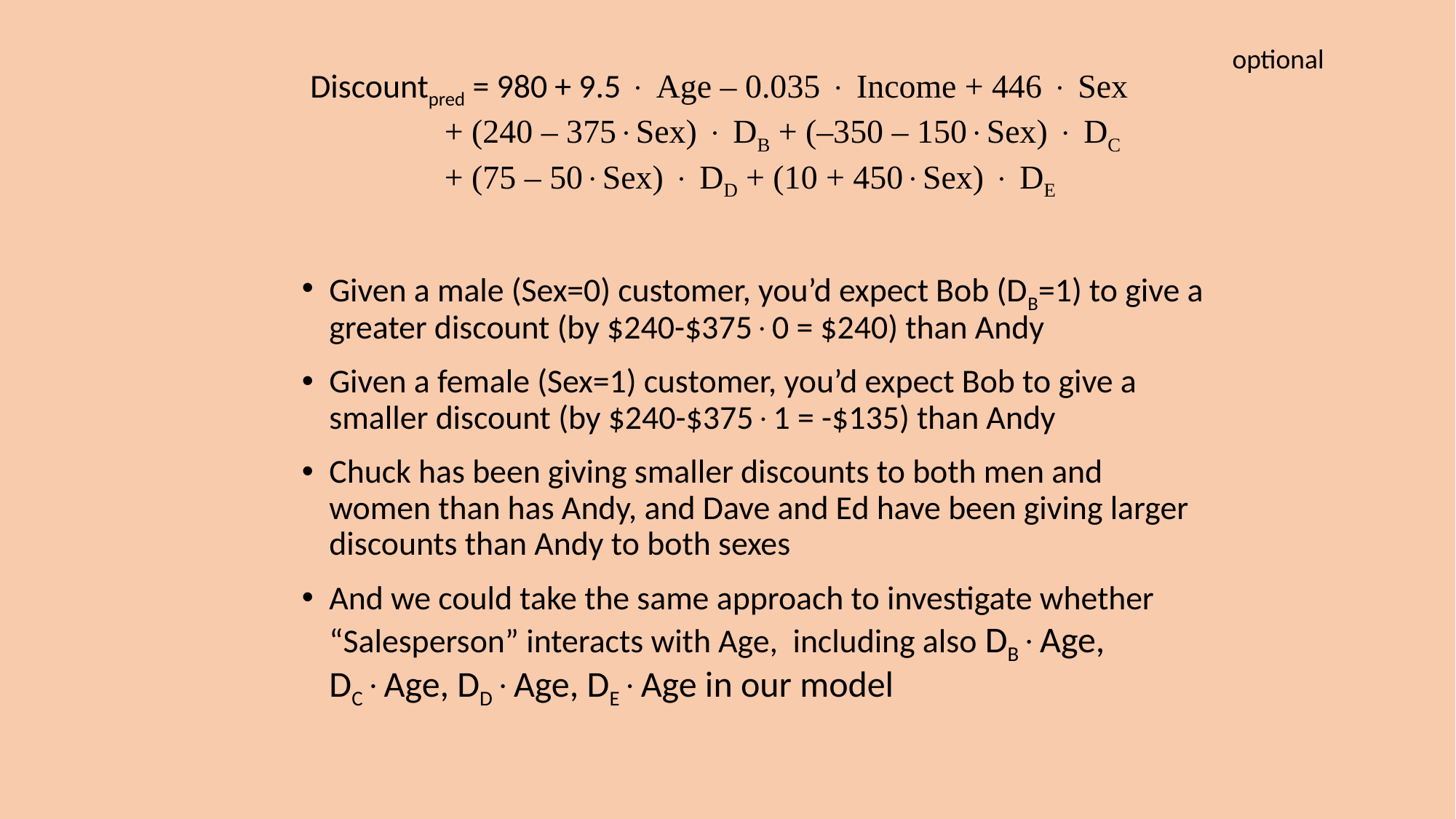

# Discountpred = 980 + 9.5 ⋅ Age – 0.035 ⋅ Income + 446 ⋅ Sex + (240 – 375⋅Sex) ⋅ DB + (–350 – 150⋅Sex) ⋅ DC + (75 – 50⋅Sex) ⋅ DD + (10 + 450⋅Sex) ⋅ DE
optional
Given a male (Sex=0) customer, you’d expect Bob (DB=1) to give a greater discount (by $240-$375⋅0 = $240) than Andy
Given a female (Sex=1) customer, you’d expect Bob to give a smaller discount (by $240-$375⋅1 = -$135) than Andy
Chuck has been giving smaller discounts to both men and women than has Andy, and Dave and Ed have been giving larger discounts than Andy to both sexes
And we could take the same approach to investigate whether “Salesperson” interacts with Age,  including also DB⋅Age, DC⋅Age, DD⋅Age, DE⋅Age in our model